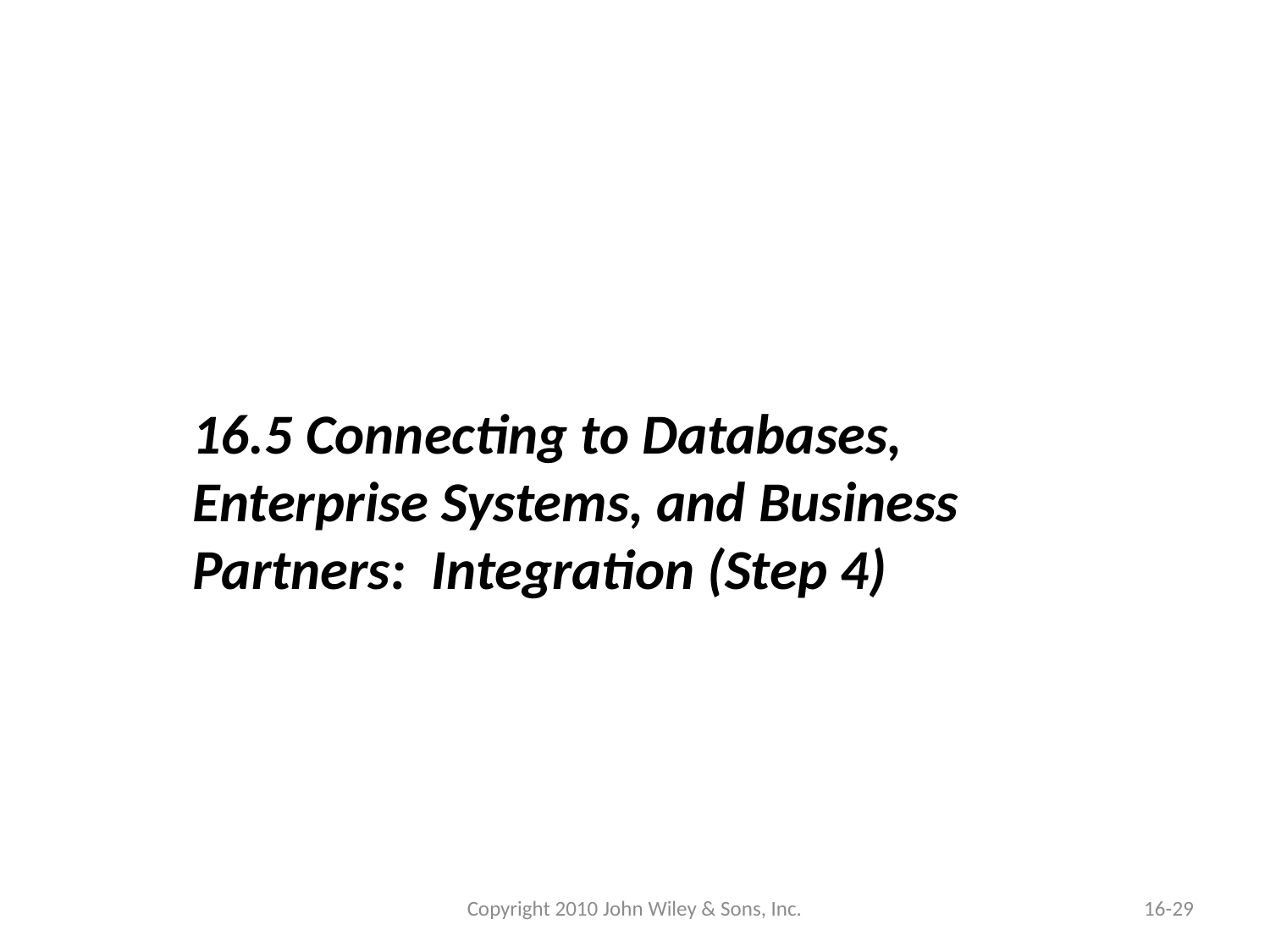

16.5 Connecting to Databases, Enterprise Systems, and Business Partners:  Integration (Step 4)
Copyright 2010 John Wiley & Sons, Inc.
16-29